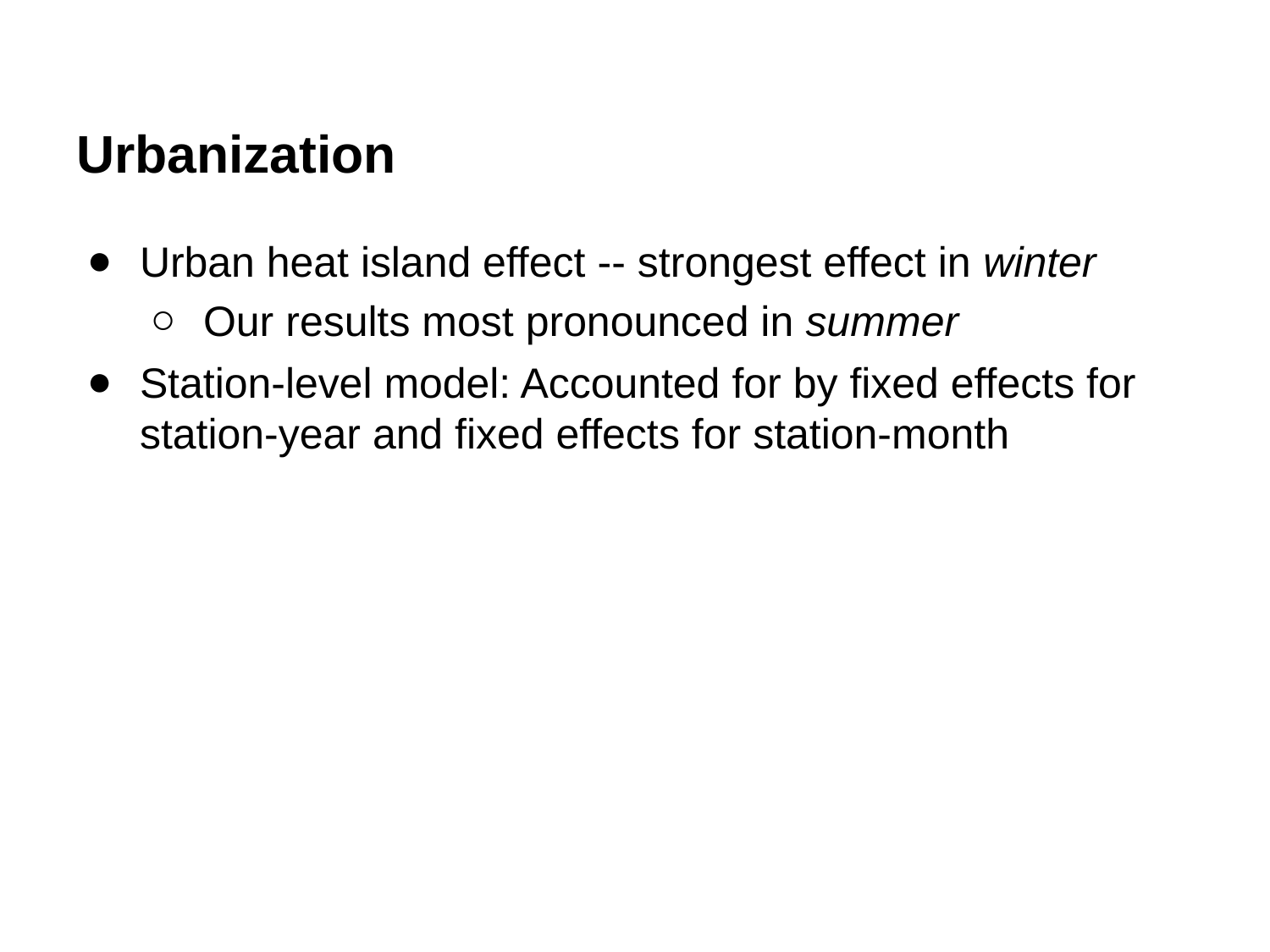

# Urbanization
Urban heat island effect -- strongest effect in winter
Our results most pronounced in summer
Station-level model: Accounted for by fixed effects for station-year and fixed effects for station-month